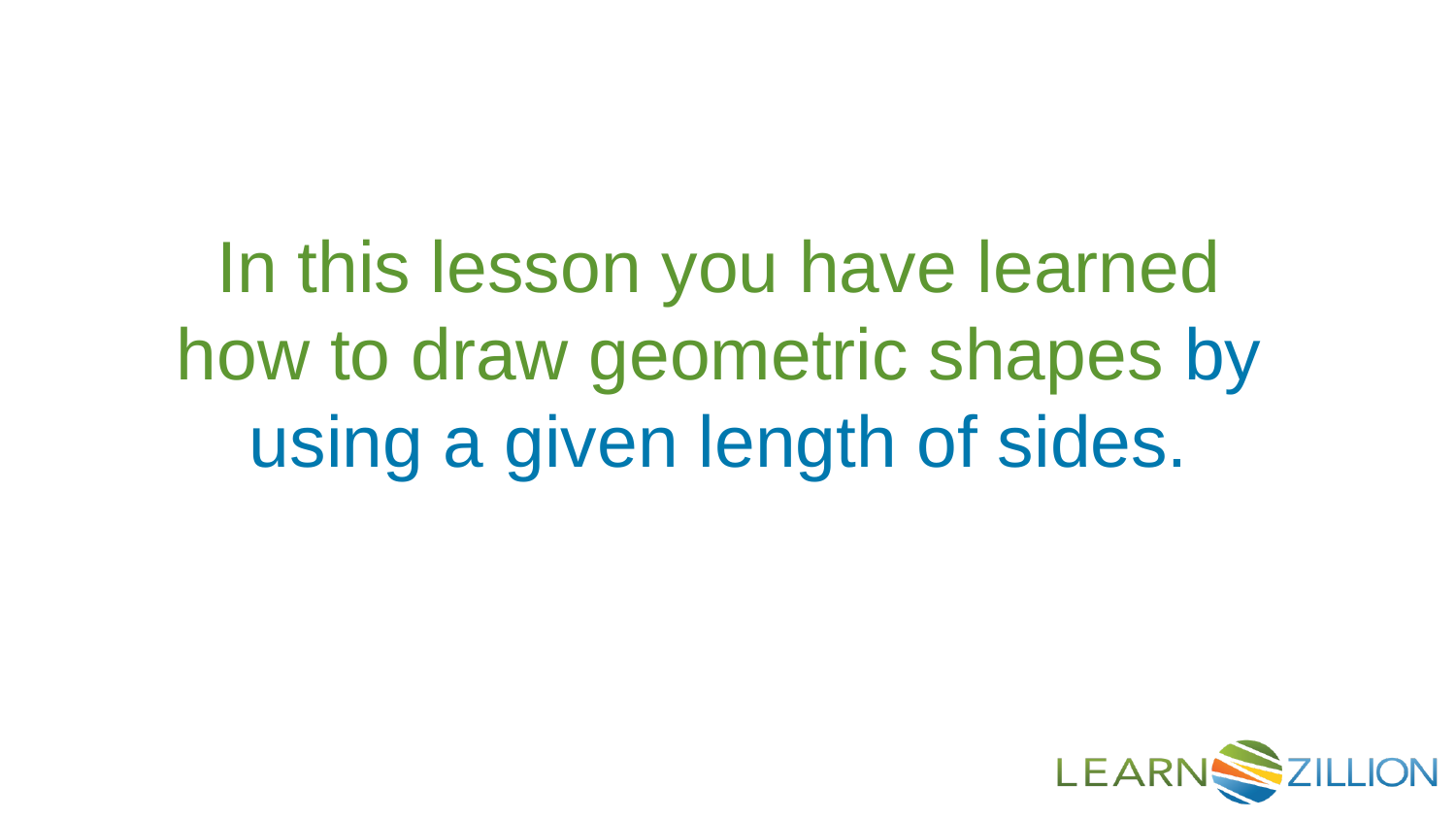

In this lesson you have learned how to draw geometric shapes by using a given length of sides.